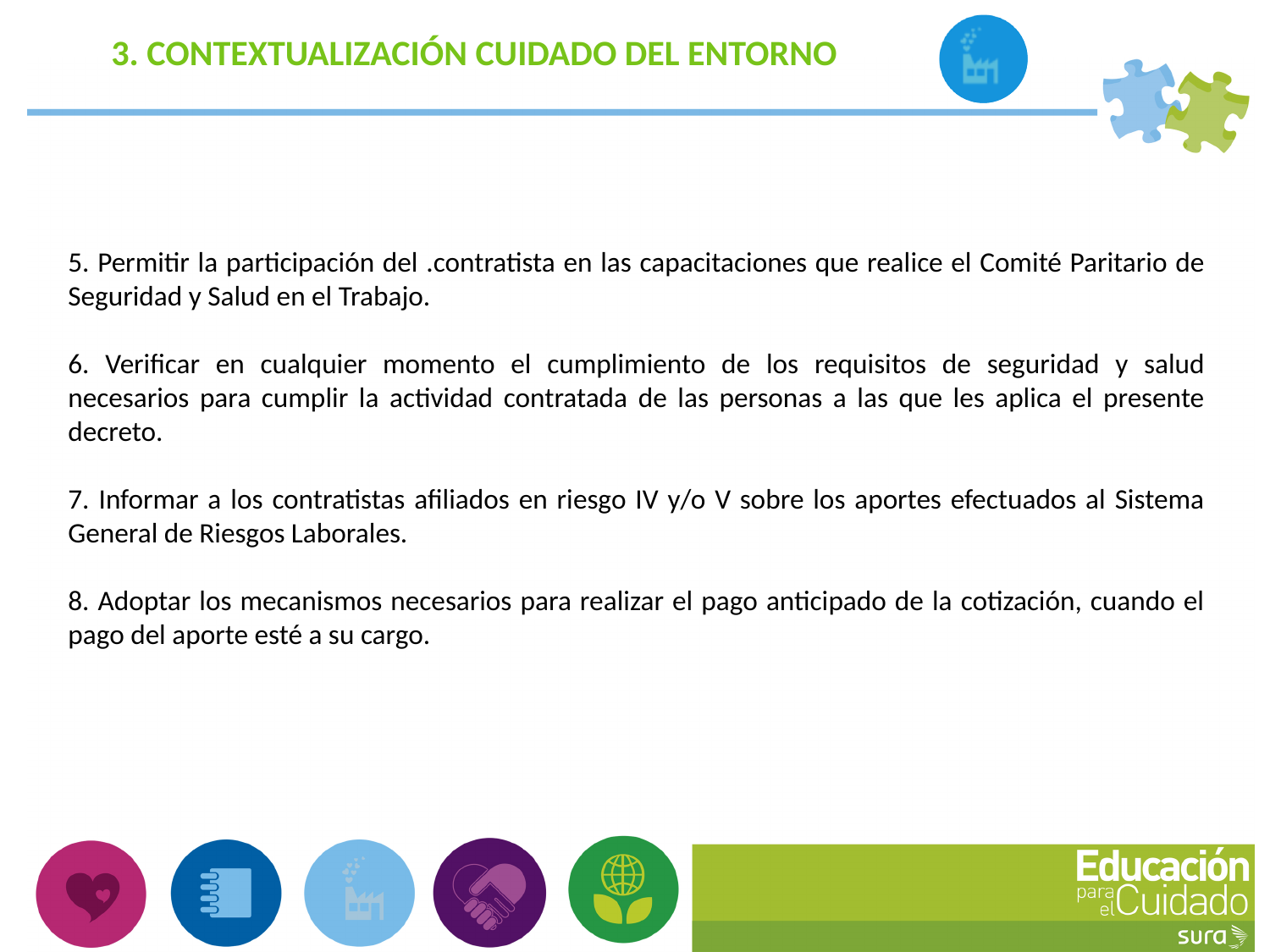

3. CONTEXTUALIZACIÓN CUIDADO DEL ENTORNO

5. Permitir la participación del .contratista en las capacitaciones que realice el Comité Paritario de Seguridad y Salud en el Trabajo.

6. Verificar en cualquier momento el cumplimiento de los requisitos de seguridad y salud necesarios para cumplir la actividad contratada de las personas a las que les aplica el presente decreto.

7. Informar a los contratistas afiliados en riesgo IV y/o V sobre los aportes efectuados al Sistema General de Riesgos Laborales.

8. Adoptar los mecanismos necesarios para realizar el pago anticipado de la cotización, cuando el pago del aporte esté a su cargo.